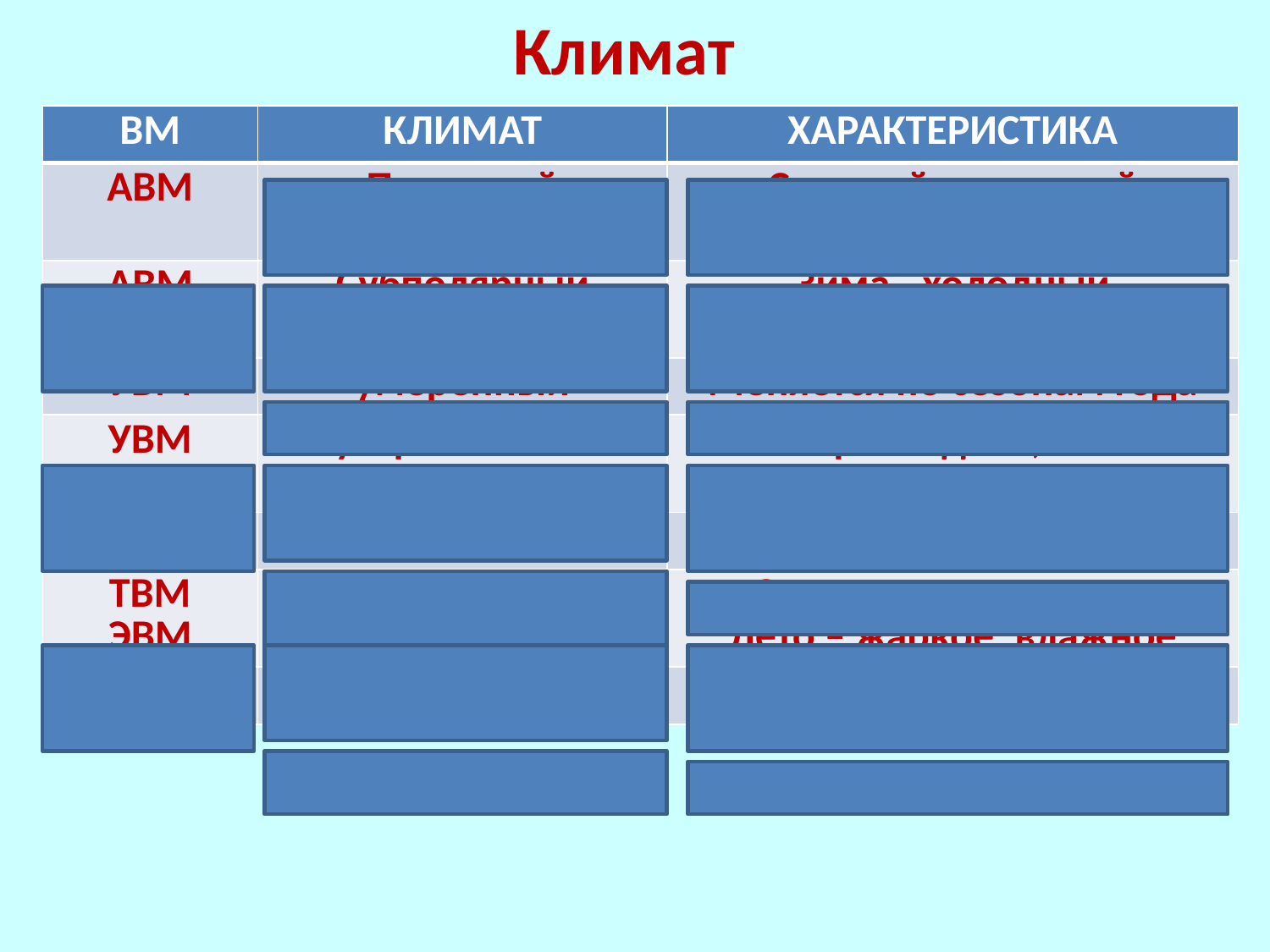

# Климат
| ВМ | КЛИМАТ | ХАРАКТЕРИСТИКА |
| --- | --- | --- |
| АВМ | Полярный (Арктический) | Суровый, холодный |
| АВМ УВМ | Субполярный (Субарктический) | Зима - холодный Лето - прохладный |
| УВМ | умеренный | Меняется по сезонам года |
| УВМ ТВМ | Субтропический | Зима- прохладная, влажная Лето – жаркое, сухое |
| ТВМ | Тропический | Жаркий, сухой |
| ТВМ ЭВМ | Субэкваториальный | Зима – жаркая, сухая Лето – жаркое, влажное |
| ЭВМ | Экваториальный | Жаркий, влажный |